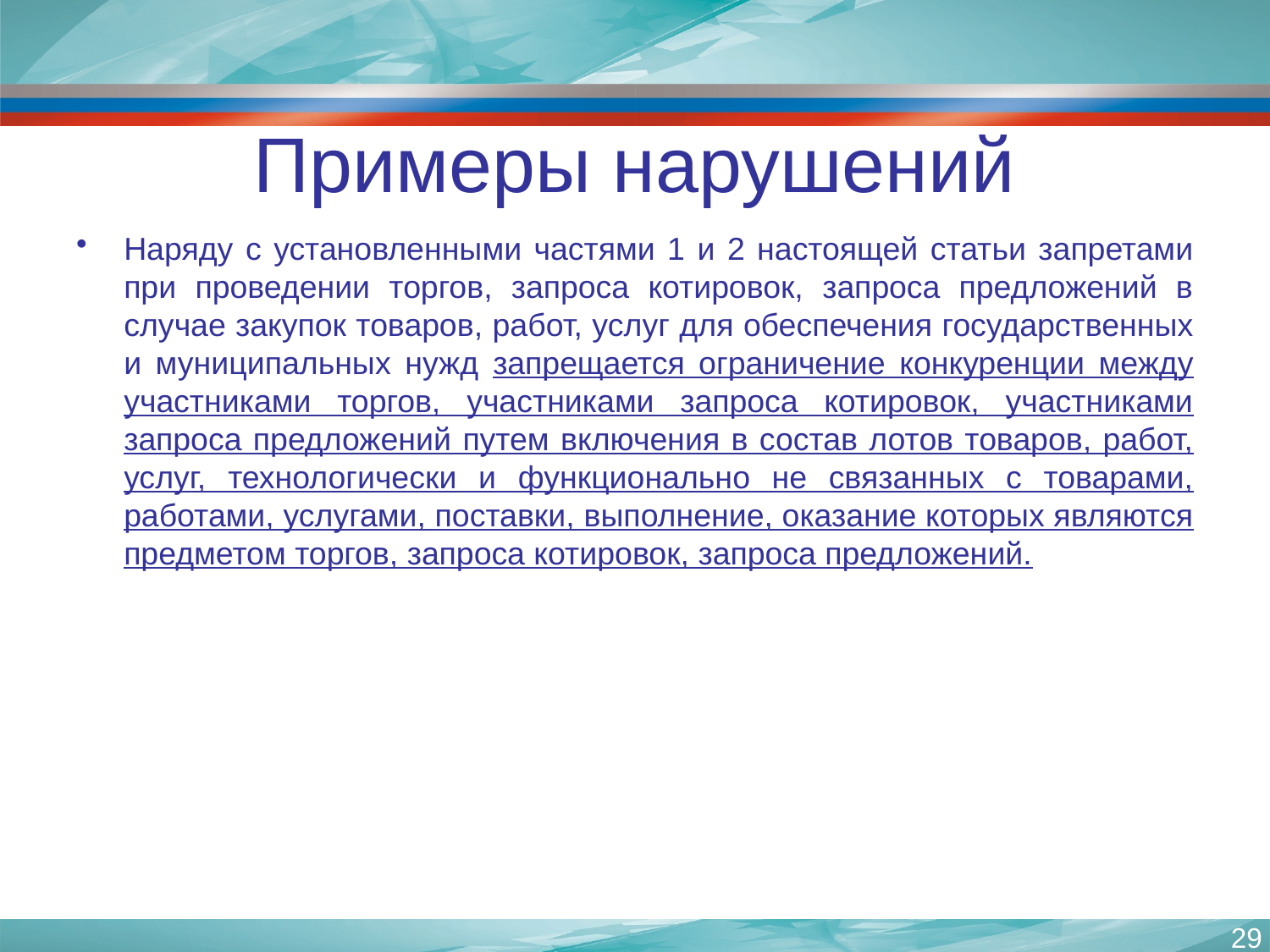

# Примеры нарушений
Наряду с установленными частями 1 и 2 настоящей статьи запретами при проведении торгов, запроса котировок, запроса предложений в случае закупок товаров, работ, услуг для обеспечения государственных и муниципальных нужд запрещается ограничение конкуренции между участниками торгов, участниками запроса котировок, участниками запроса предложений путем включения в состав лотов товаров, работ, услуг, технологически и функционально не связанных с товарами, работами, услугами, поставки, выполнение, оказание которых являются предметом торгов, запроса котировок, запроса предложений.

29